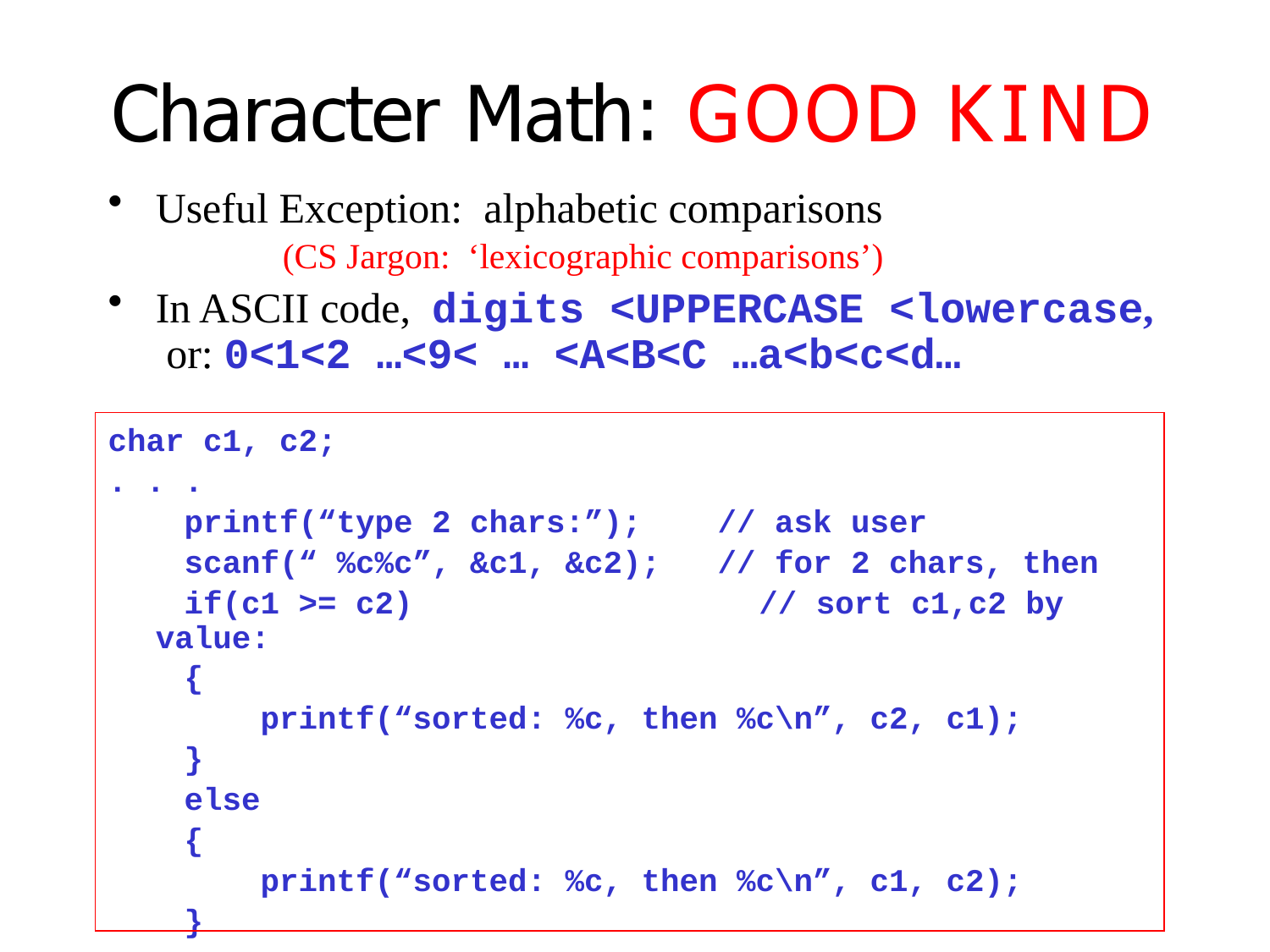

# Character Math: GOOD KIND
Useful Exception:  alphabetic comparisons
	(CS Jargon:  ‘lexicographic comparisons’)
In ASCII code,  digits <UPPERCASE <lowercase,  or: 0<1<2 …<9< … <A<B<C …a<b<c<d…

char c1, c2;
. . .
    printf(“type 2 chars:”);    // ask user
    scanf(“ %c%c”, &c1, &c2);   // for 2 chars, then
    if(c1 >= c2)		     // sort c1,c2 by value:
    {
        printf(“sorted: %c, then %c\n”, c2, c1);
    }
    else
    {
        printf(“sorted: %c, then %c\n”, c1, c2);
    }